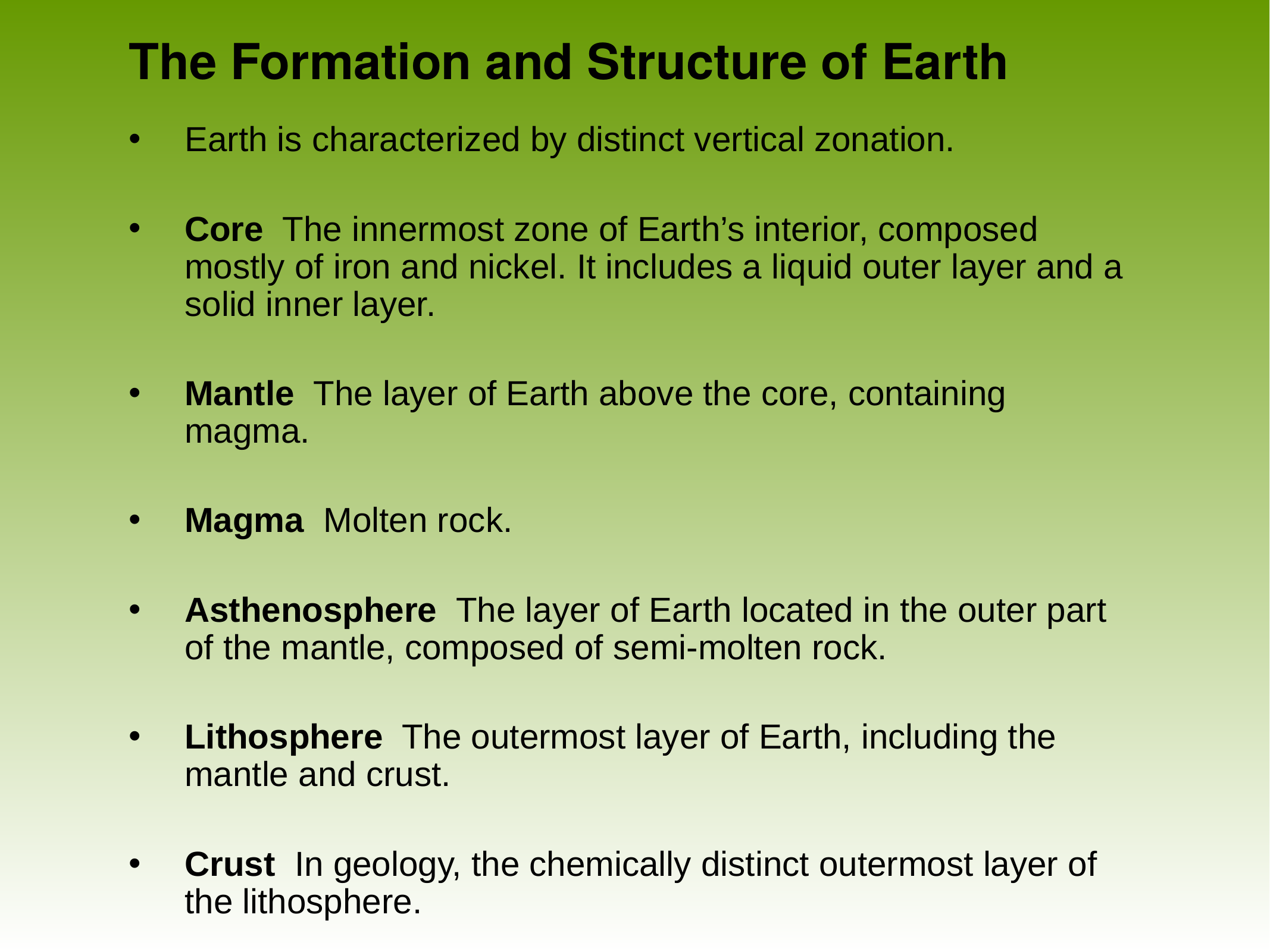

# The Formation and Structure of Earth
Earth is characterized by distinct vertical zonation.
Core  The innermost zone of Earth’s interior, composed mostly of iron and nickel. It includes a liquid outer layer and a solid inner layer.
Mantle  The layer of Earth above the core, containing magma.
Magma  Molten rock.
Asthenosphere  The layer of Earth located in the outer part of the mantle, composed of semi-molten rock.
Lithosphere  The outermost layer of Earth, including the mantle and crust.
Crust  In geology, the chemically distinct outermost layer of the lithosphere.